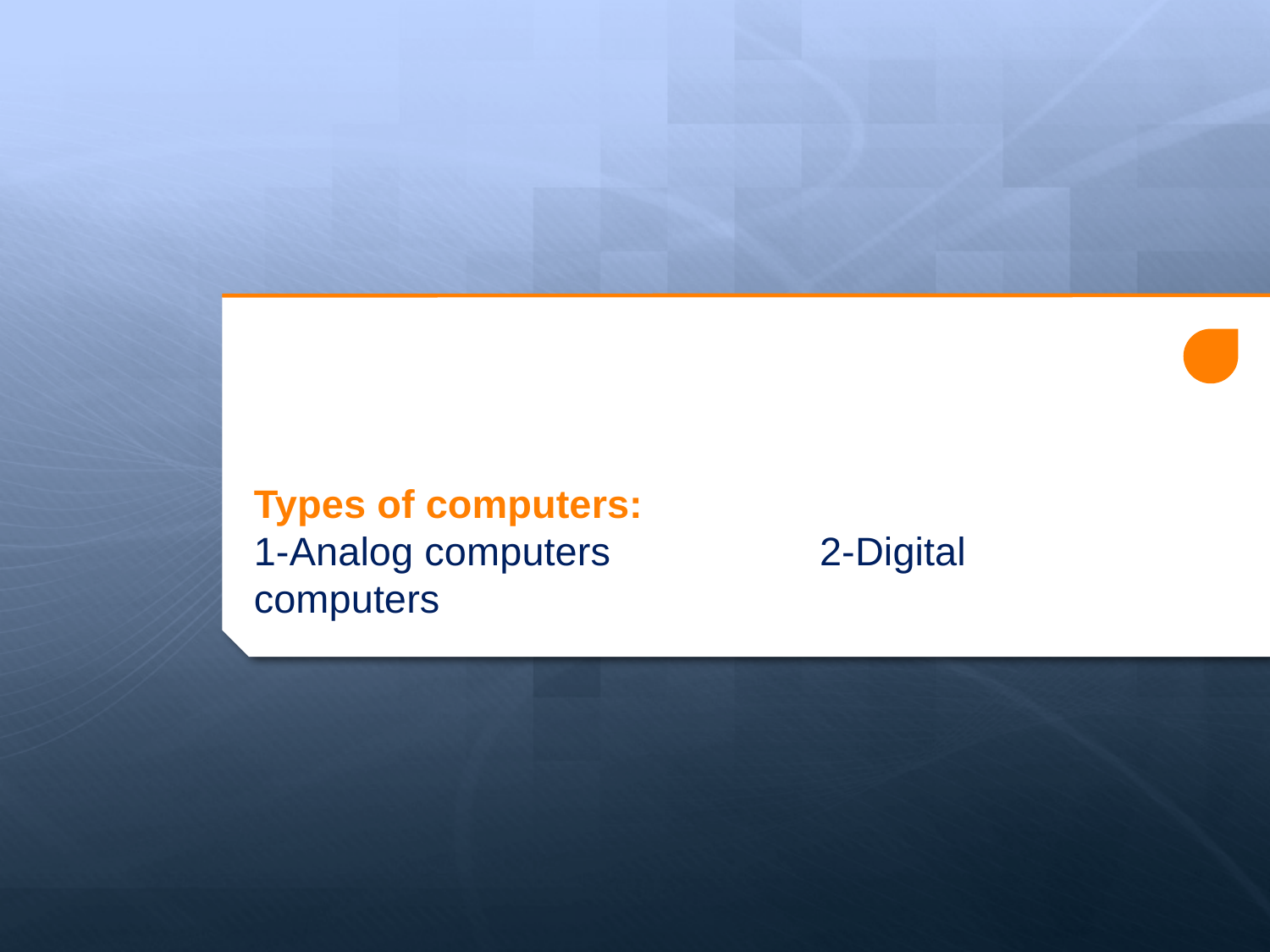

# Types of computers: 1-Analog computers                   2-Digital computers